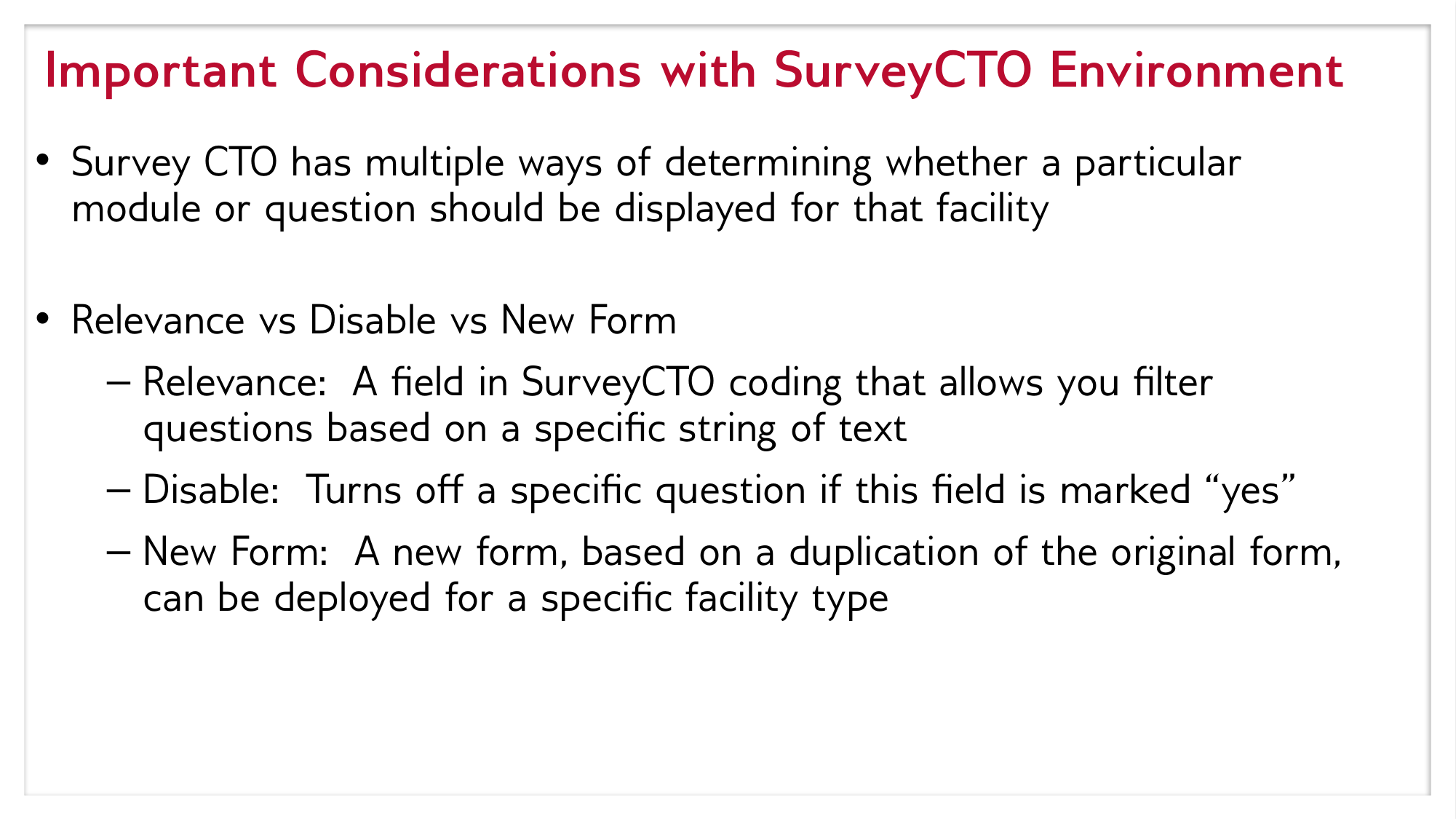

# Important Considerations with SurveyCTO Environment
Survey CTO has multiple ways of determining whether a particular module or question should be displayed for that facility
Relevance vs Disable vs New Form
Relevance:  A field in SurveyCTO coding that allows you filter questions based on a specific string of text
Disable:  Turns off a specific question if this field is marked “yes”
New Form:  A new form, based on a duplication of the original form, can be deployed for a specific facility type